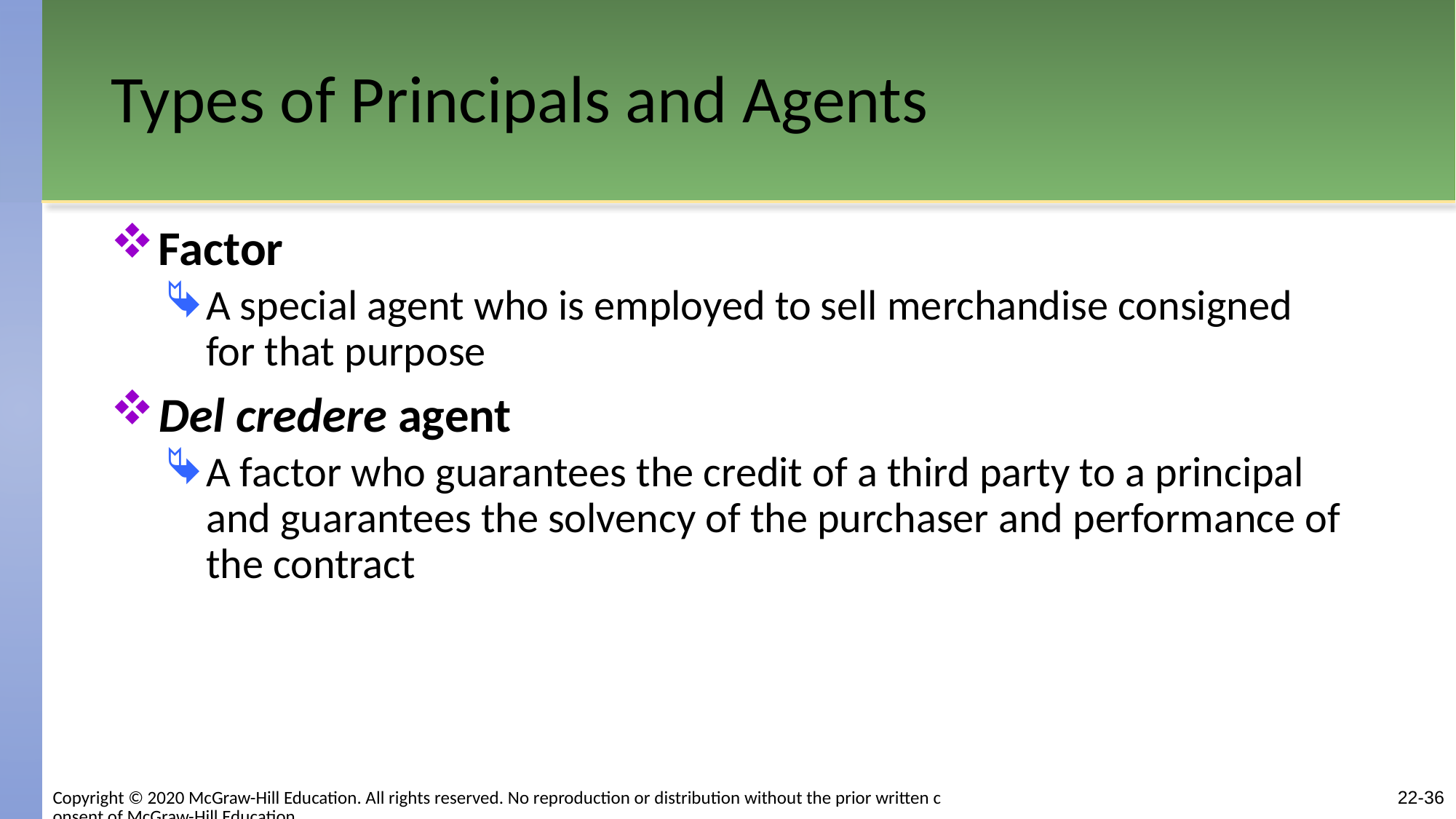

# Types of Principals and Agents
Factor
A special agent who is employed to sell merchandise consigned for that purpose
Del credere agent
A factor who guarantees the credit of a third party to a principal and guarantees the solvency of the purchaser and performance of the contract
22-36
Copyright © 2020 McGraw-Hill Education. All rights reserved. No reproduction or distribution without the prior written consent of McGraw-Hill Education.